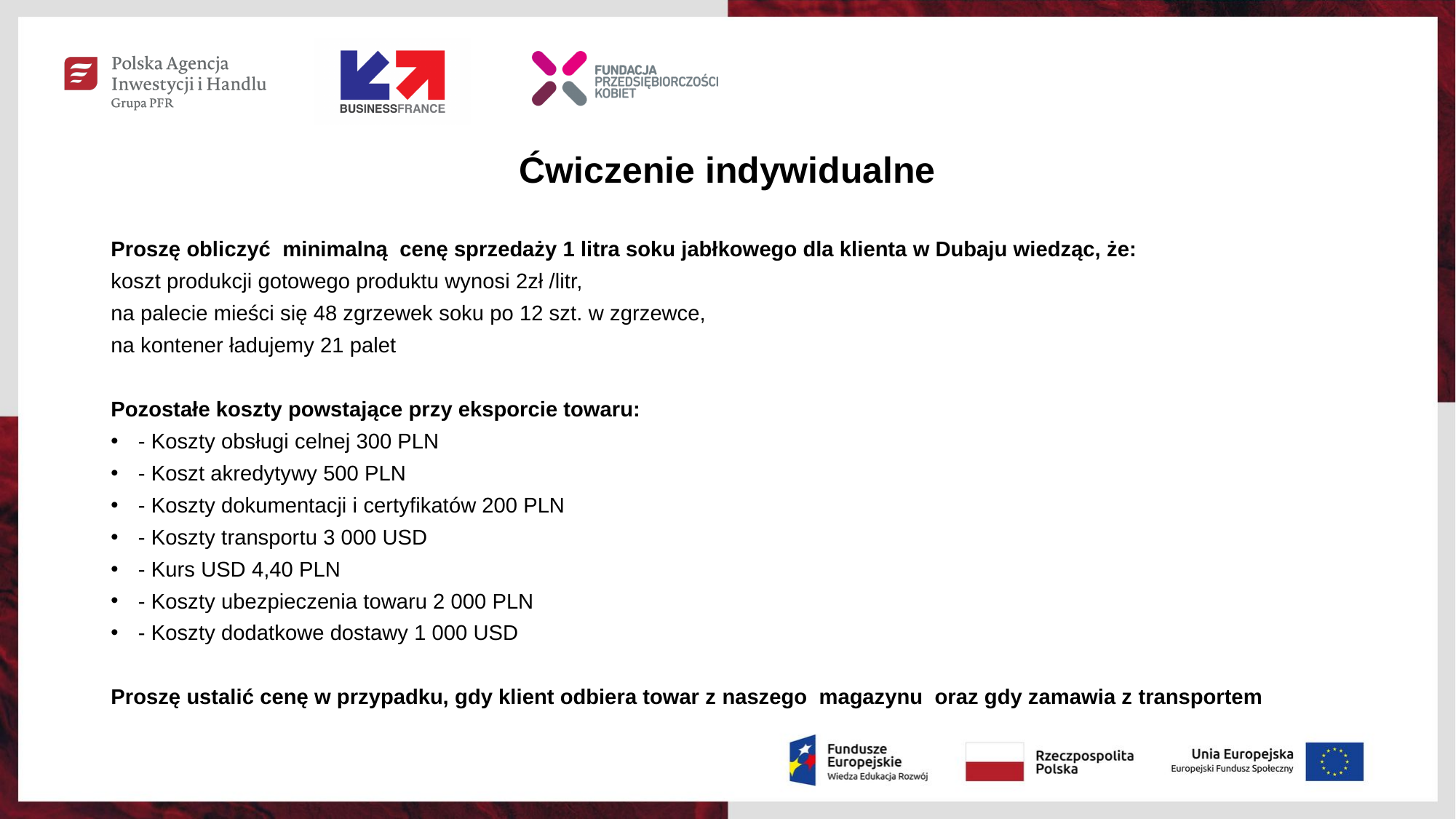

# Ćwiczenie indywidualne
Proszę obliczyć  minimalną  cenę sprzedaży 1 litra soku jabłkowego dla klienta w Dubaju wiedząc, że:
koszt produkcji gotowego produktu wynosi 2zł /litr,
na palecie mieści się 48 zgrzewek soku po 12 szt. w zgrzewce,
na kontener ładujemy 21 palet

Pozostałe koszty powstające przy eksporcie towaru:
- Koszty obsługi celnej 300 PLN
- Koszt akredytywy 500 PLN
- Koszty dokumentacji i certyfikatów 200 PLN
- Koszty transportu 3 000 USD
- Kurs USD 4,40 PLN
- Koszty ubezpieczenia towaru 2 000 PLN
- Koszty dodatkowe dostawy 1 000 USD

Proszę ustalić cenę w przypadku, gdy klient odbiera towar z naszego  magazynu  oraz gdy zamawia z transportem